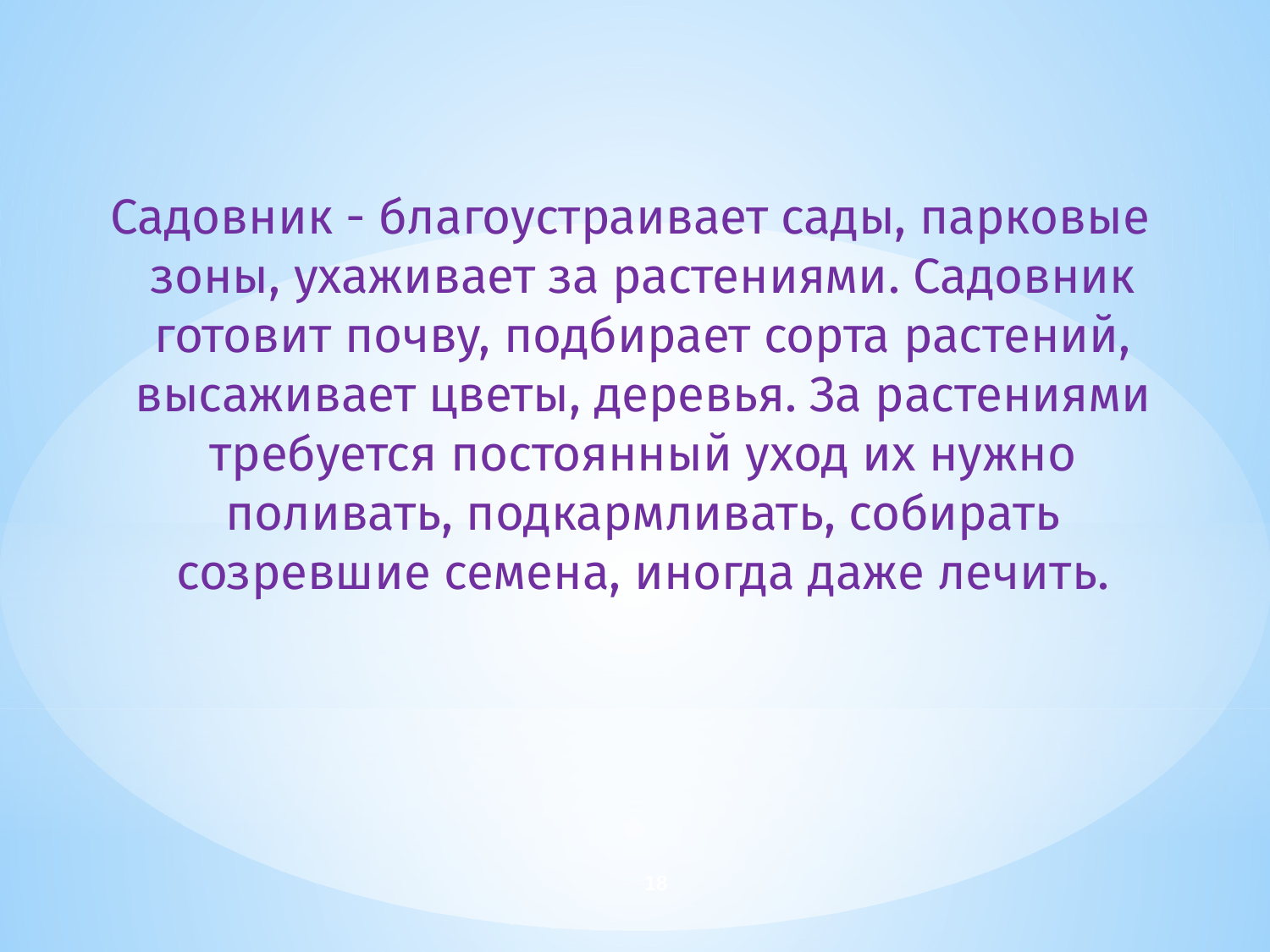

Садовник - благоустраивает сады, парковые зоны, ухаживает за растениями. Садовник готовит почву, подбирает сорта растений, высаживает цветы, деревья. За растениями требуется постоянный уход их нужно поливать, подкармливать, собирать созревшие семена, иногда даже лечить.
18